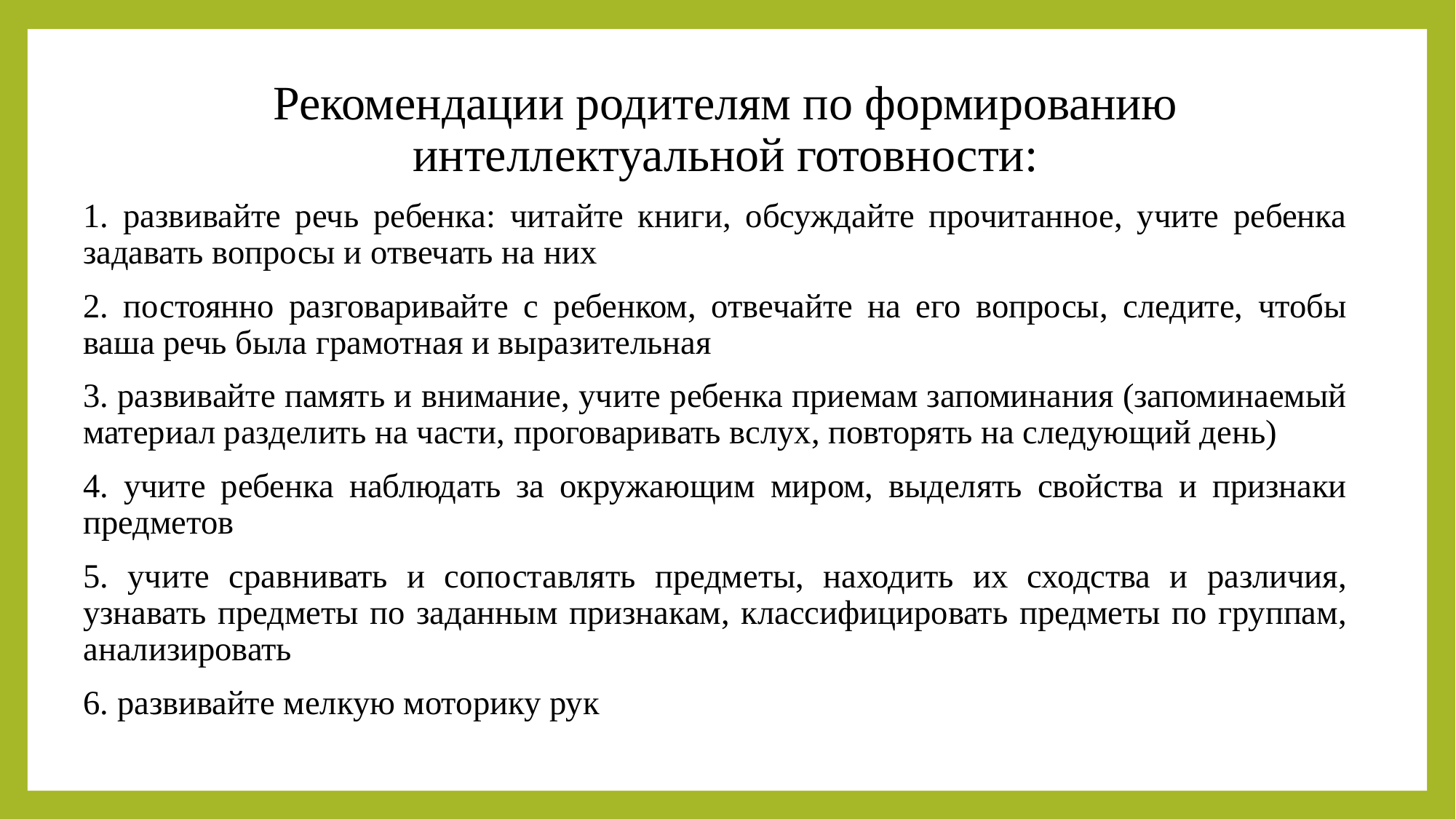

# Рекомендации родителям по формированию интеллектуальной готовности:
1. развивайте речь ребенка: читайте книги, обсуждайте прочитанное, учите ребенка задавать вопросы и отвечать на них
2. постоянно разговаривайте с ребенком, отвечайте на его вопросы, следите, чтобы ваша речь была грамотная и выразительная
3. развивайте память и внимание, учите ребенка приемам запоминания (запоминаемый материал разделить на части, проговаривать вслух, повторять на следующий день)
4. учите ребенка наблюдать за окружающим миром, выделять свойства и признаки предметов
5. учите сравнивать и сопоставлять предметы, находить их сходства и различия, узнавать предметы по заданным признакам, классифицировать предметы по группам, анализировать
6. развивайте мелкую моторику рук